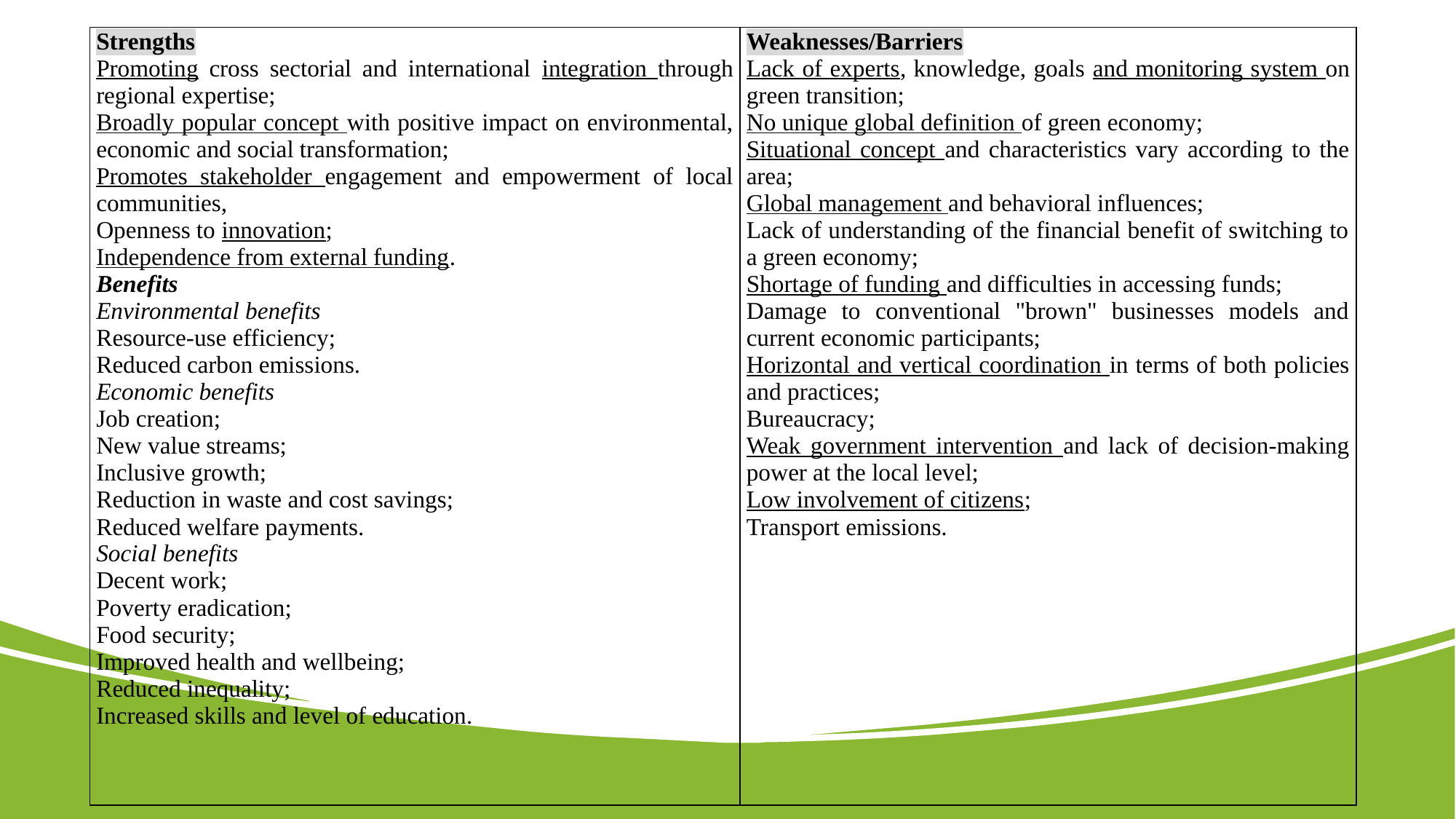

| Strengths Promoting cross sectorial and international integration through regional expertise; Broadly popular concept with positive impact on environmental, economic and social transformation; Promotes stakeholder engagement and empowerment of local communities, Openness to innovation; Independence from external funding. Benefits Environmental benefits Resource-use efficiency; Reduced carbon emissions. Economic benefits Job creation; New value streams; Inclusive growth; Reduction in waste and cost savings; Reduced welfare payments. Social benefits Decent work; Poverty eradication; Food security; Improved health and wellbeing; Reduced inequality; Increased skills and level of education. | Weaknesses/Barriers Lack of experts, knowledge, goals and monitoring system on green transition; No unique global definition of green economy; Situational concept and characteristics vary according to the area; Global management and behavioral influences; Lack of understanding of the financial benefit of switching to a green economy; Shortage of funding and difficulties in accessing funds; Damage to conventional "brown" businesses models and current economic participants; Horizontal and vertical coordination in terms of both policies and practices; Bureaucracy; Weak government intervention and lack of decision-making power at the local level; Low involvement of citizens; Transport emissions. |
| --- | --- |